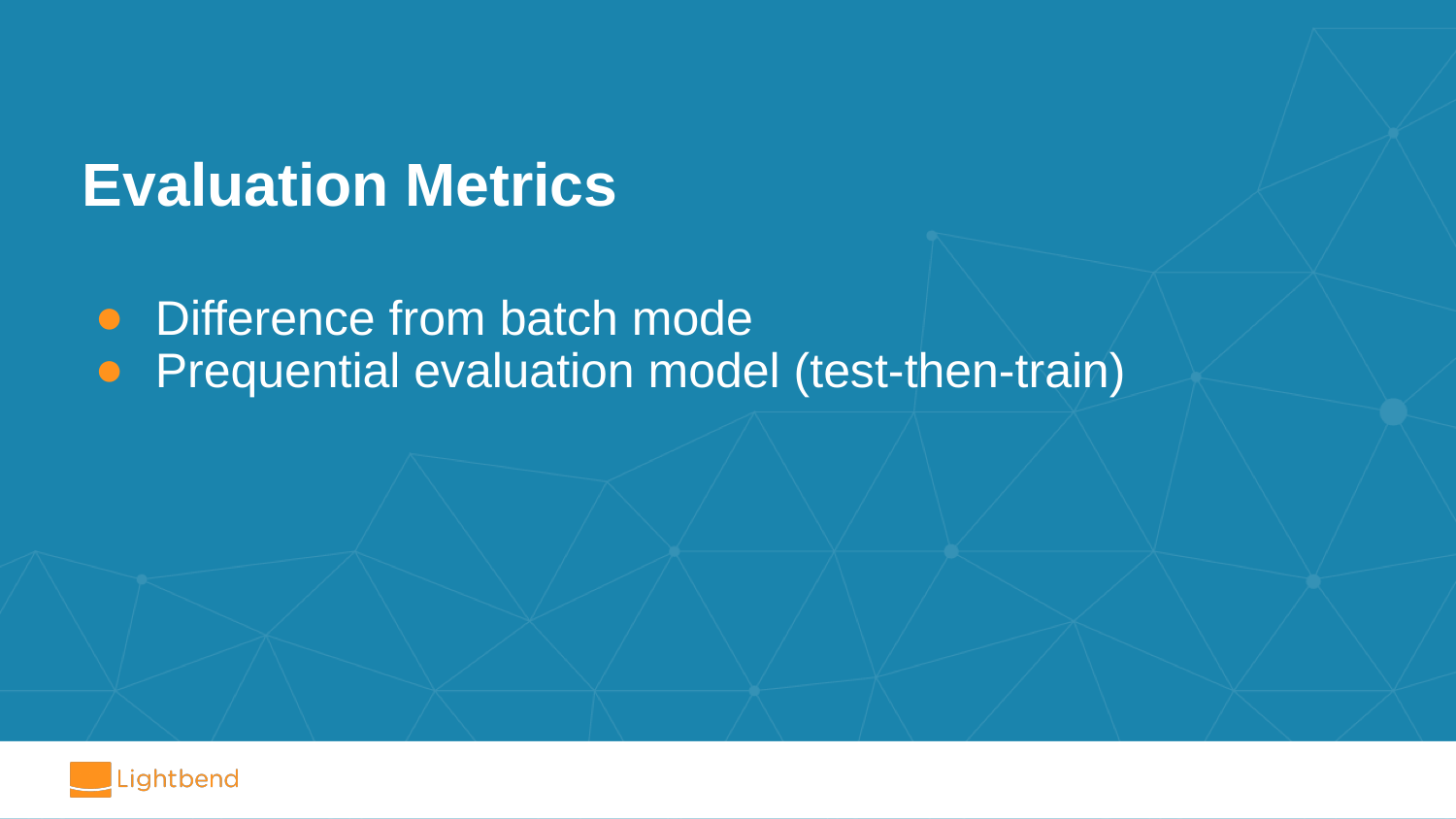

# Evaluation Metrics
Difference from batch mode
Prequential evaluation model (test-then-train)